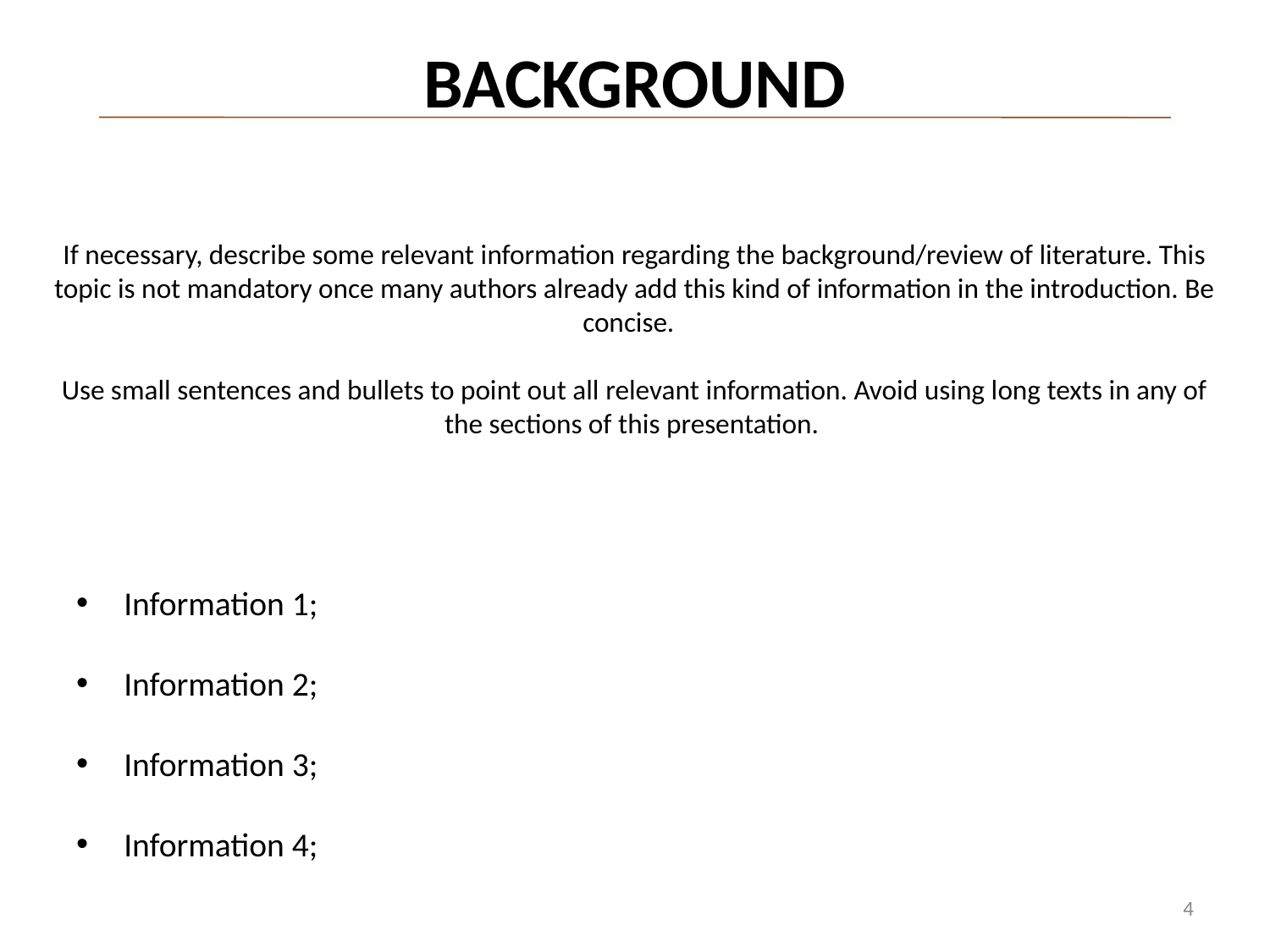

# BACKGROUND

If necessary, describe some relevant information regarding the background/review of literature. This topic is not mandatory once many authors already add this kind of information in the introduction. Be concise.

Use small sentences and bullets to point out all relevant information. Avoid using long texts in any of the sections of this presentation.

Information 1;
Information 2;
Information 3;
Information 4;

4